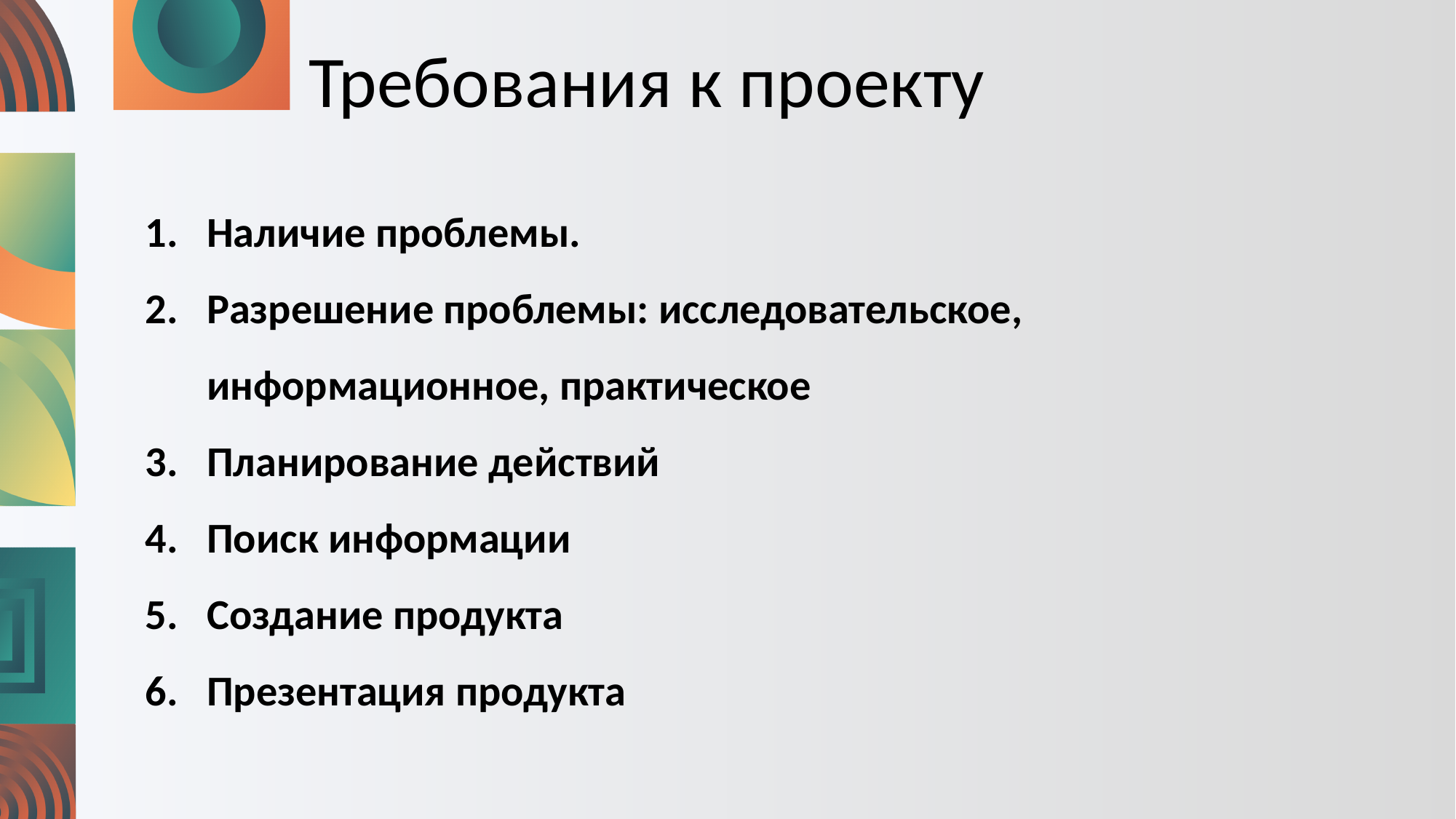

# Требования к проекту
Наличие проблемы.
Разрешение проблемы: исследовательское, информационное, практическое
Планирование действий
Поиск информации
Создание продукта
Презентация продукта